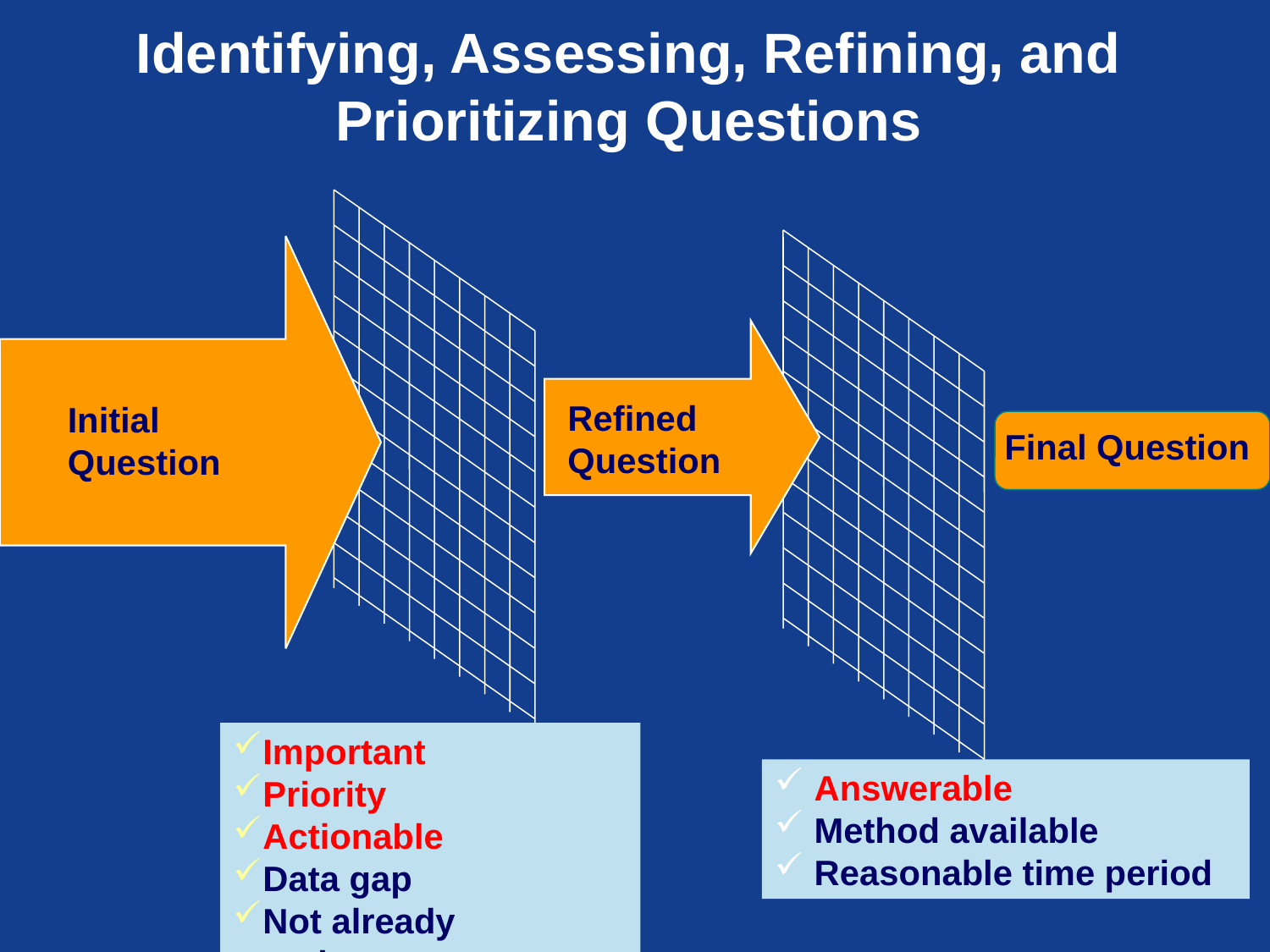

# Identifying, Assessing, Refining, and Prioritizing Questions

Refined Question
Initial Question

Final Question
Important
Priority
Actionable
Data gap
Not already underway
 Answerable
 Method available
 Reasonable time period